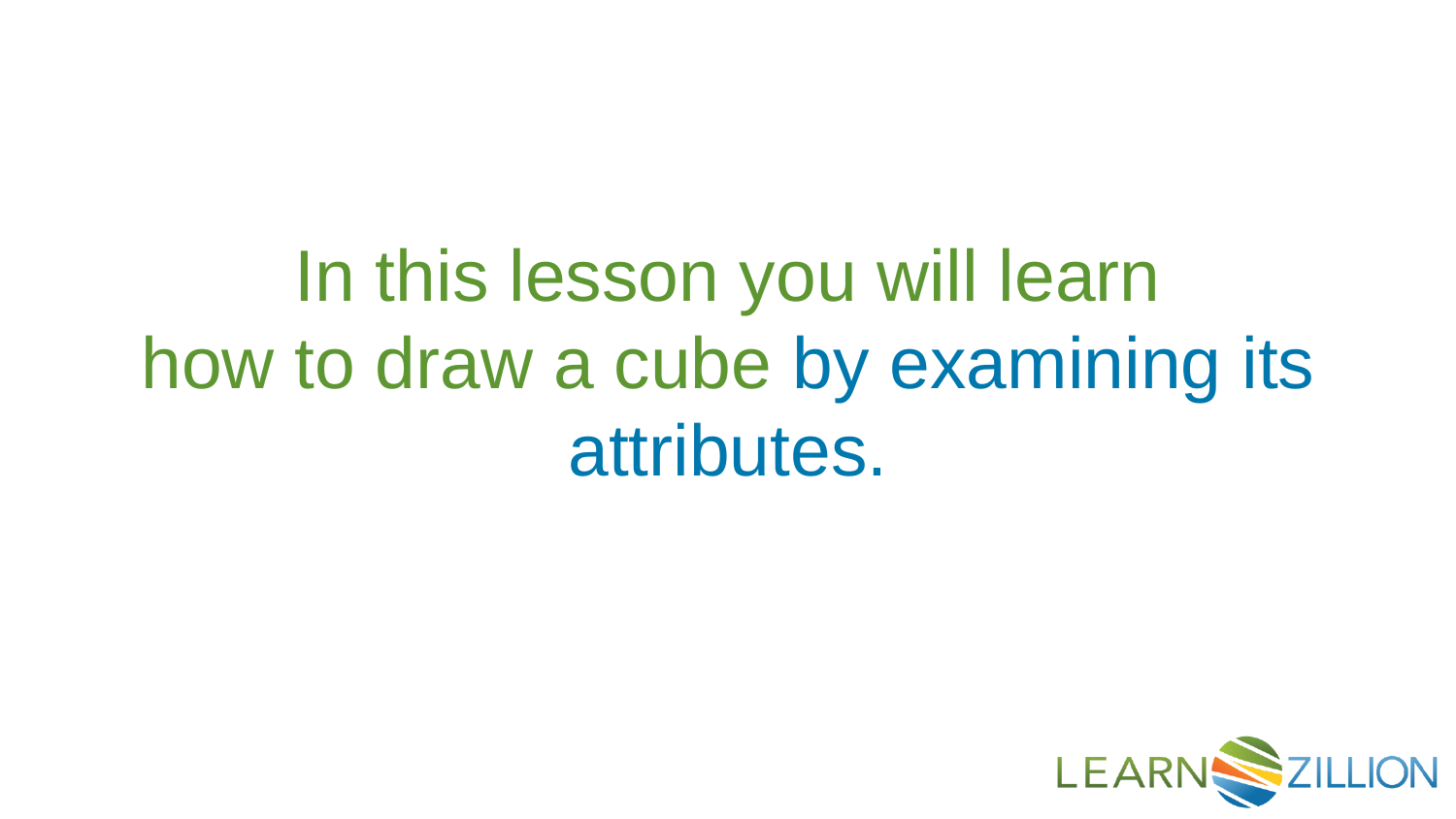

In this lesson you will learn
how to draw a cube by examining its attributes.